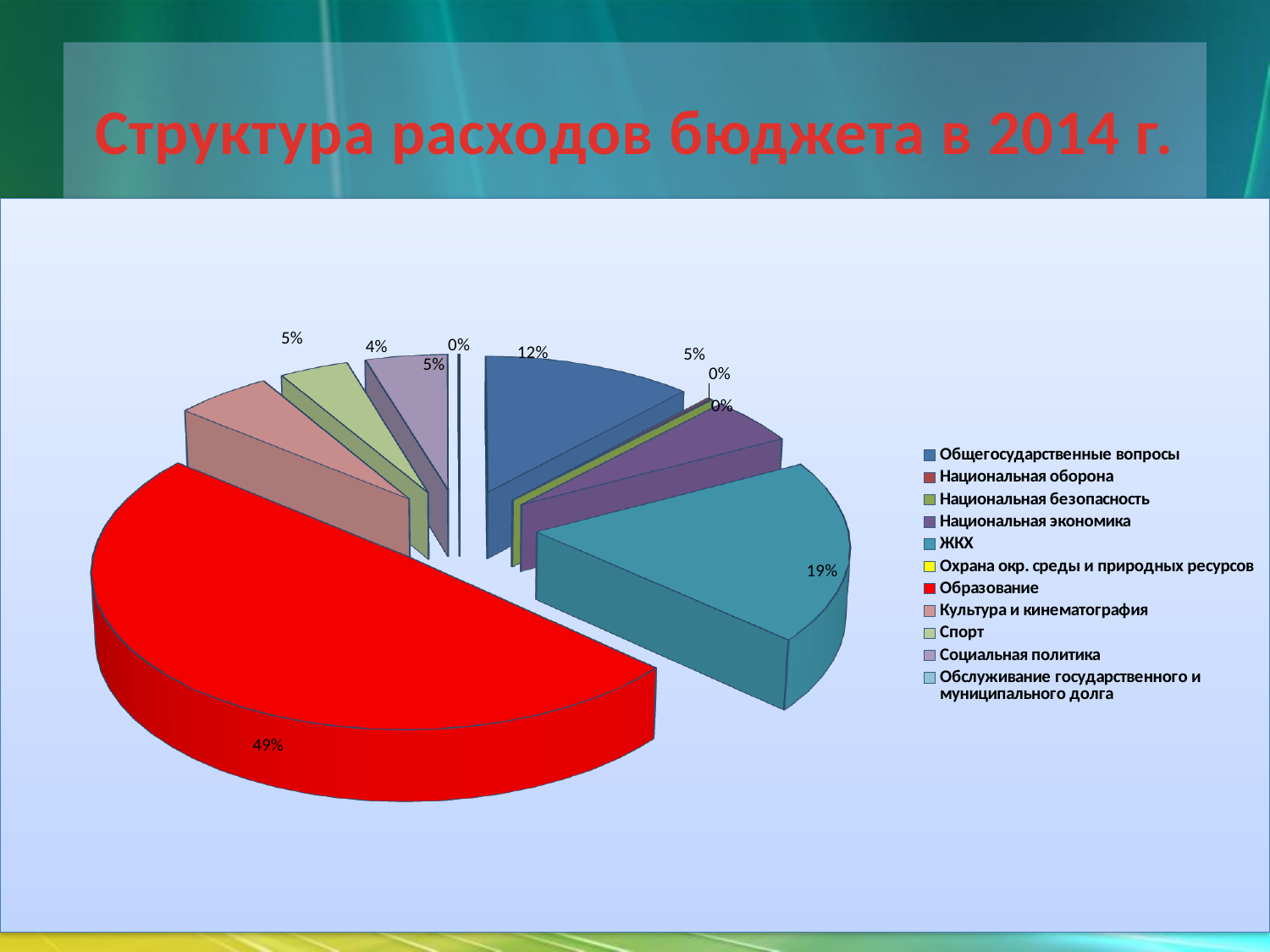

# Структура расходов бюджета в 2014 г.

[unsupported chart]

14